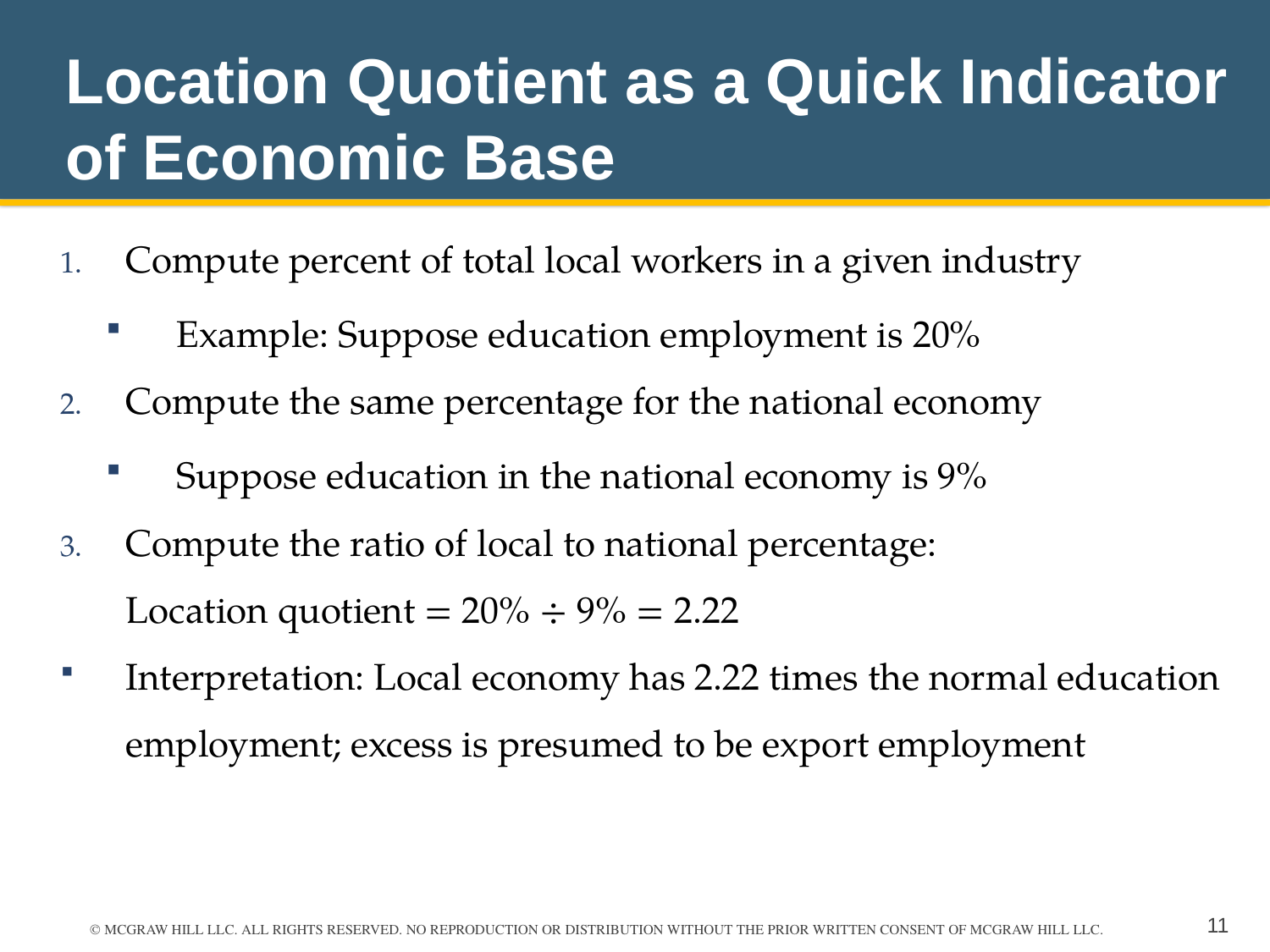

# Location Quotient as a Quick Indicator of Economic Base
Compute percent of total local workers in a given industry
Example: Suppose education employment is 20%
Compute the same percentage for the national economy
Suppose education in the national economy is 9%
Compute the ratio of local to national percentage:
      	Location quotient = 20% ÷ 9% = 2.22
Interpretation: Local economy has 2.22 times the normal education employment; excess is presumed to be export employment
© MCGRAW HILL LLC. ALL RIGHTS RESERVED. NO REPRODUCTION OR DISTRIBUTION WITHOUT THE PRIOR WRITTEN CONSENT OF MCGRAW HILL LLC.
11